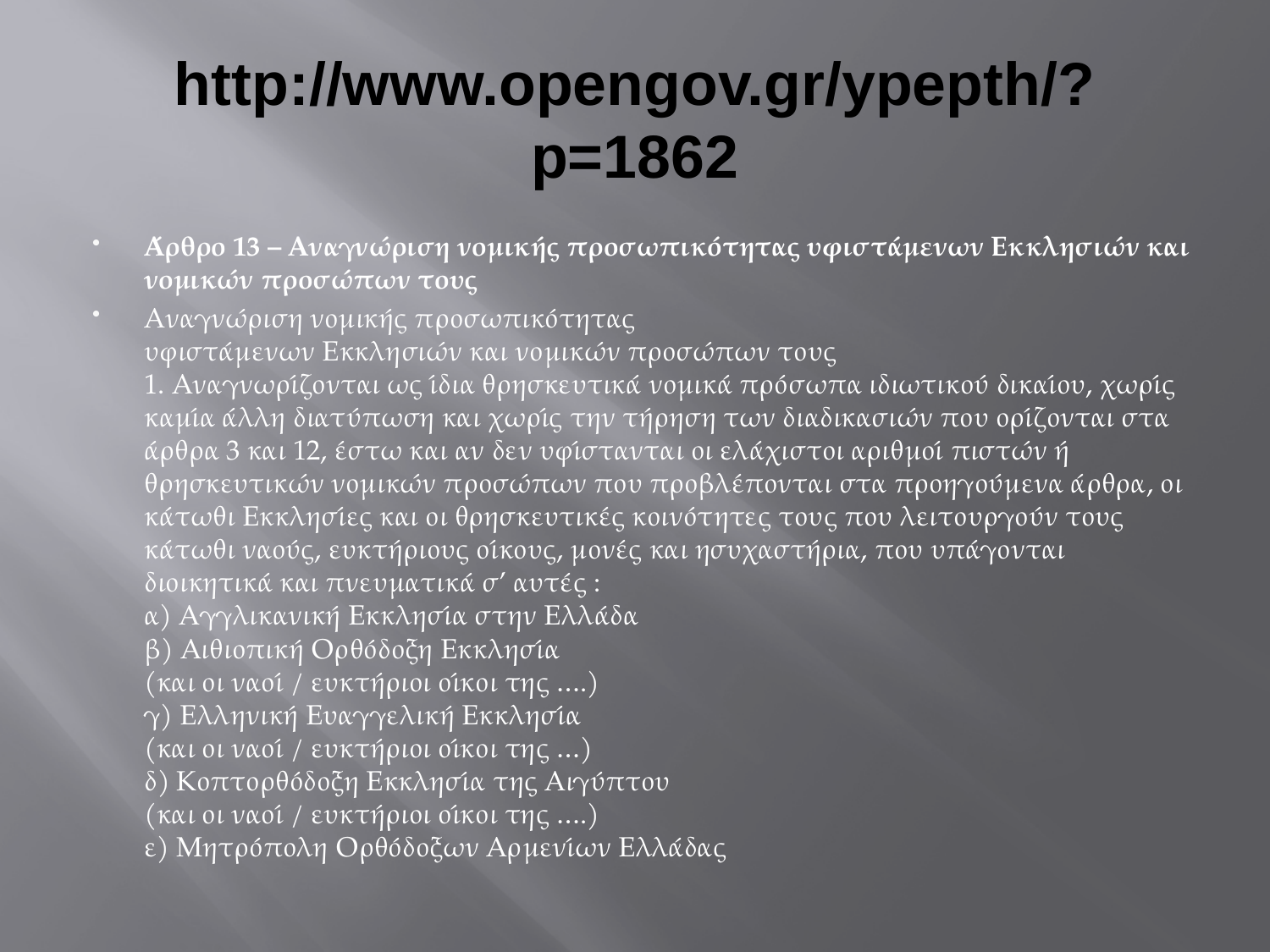

# http://www.opengov.gr/ypepth/?p=1862
Άρθρο 13 – Αναγνώριση νομικής προσωπικότητας υφιστάμενων Εκκλησιών και νομικών προσώπων τους
Αναγνώριση νομικής προσωπικότητας
υφιστάμενων Εκκλησιών και νομικών προσώπων τους
1. Αναγνωρίζονται ως ίδια θρησκευτικά νομικά πρόσωπα ιδιωτικού δικαίου, χωρίς καμία άλλη διατύπωση και χωρίς την τήρηση των διαδικασιών που ορίζονται στα άρθρα 3 και 12, έστω και αν δεν υφίστανται οι ελάχιστοι αριθμοί πιστών ή θρησκευτικών νομικών προσώπων που προβλέπονται στα προηγούμενα άρθρα, οι κάτωθι Εκκλησίες και οι θρησκευτικές κοινότητες τους που λειτουργούν τους κάτωθι ναούς, ευκτήριους οίκους, μονές και ησυχαστήρια, που υπάγονται διοικητικά και πνευματικά σ’ αυτές :
α) Αγγλικανική Εκκλησία στην Ελλάδα
β) Αιθιοπική Ορθόδοξη Εκκλησία
(και οι ναοί / ευκτήριοι οίκοι της ….)
γ) Ελληνική Ευαγγελική Εκκλησία
(και οι ναοί / ευκτήριοι οίκοι της …)
δ) Κοπτορθόδοξη Εκκλησία της Αιγύπτου
(και οι ναοί / ευκτήριοι οίκοι της ….)
ε) Μητρόπολη Ορθόδοξων Αρμενίων Ελλάδας